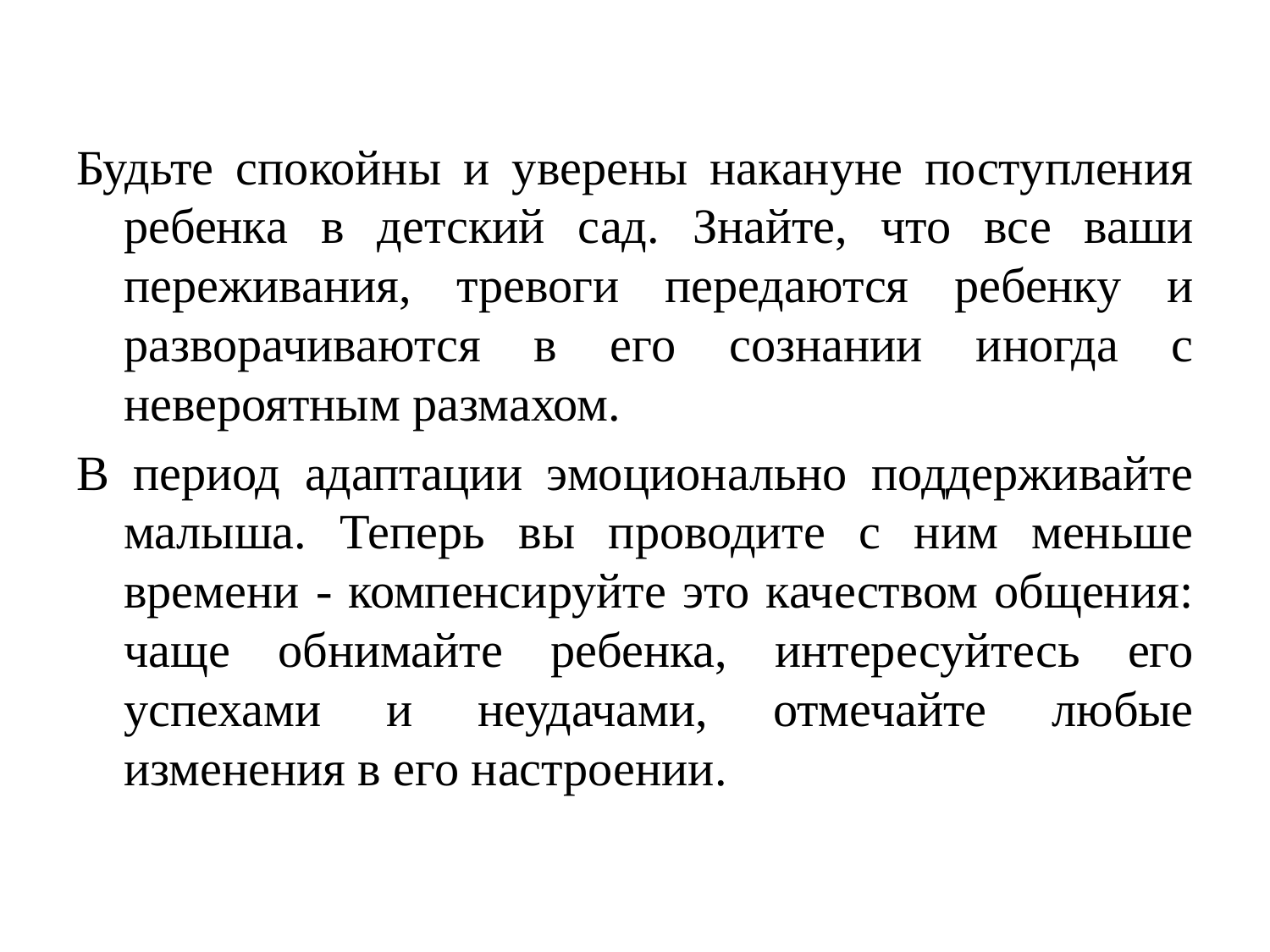

Будьте спокойны и уверены накануне поступления ребенка в детский сад. Знайте, что все ваши переживания, тревоги передаются ребенку и разворачиваются в его сознании иногда с невероятным размахом.
В период адаптации эмоционально поддерживайте малыша. Теперь вы проводите с ним меньше времени - компенсируйте это качеством общения: чаще обнимайте ребенка, интересуйтесь его успехами и неудачами, отмечайте любые изменения в его настроении.